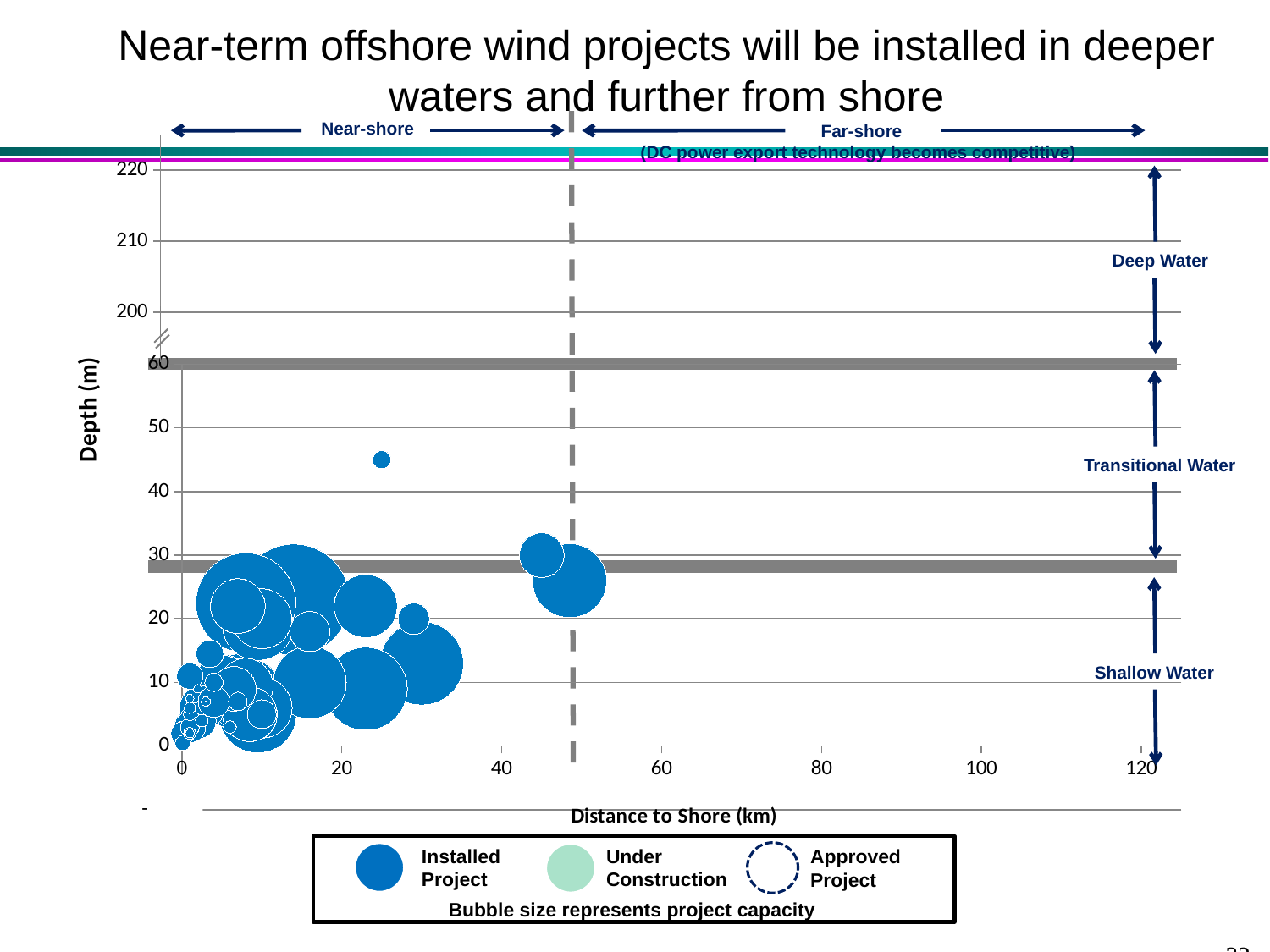

Near-term offshore wind projects will be installed in deeper waters and further from shore
Near-shore

### Chart

| Category | Under Construction |
|---|---|
Far-shore
(DC power export technology becomes competitive)

Deep Water

### Chart

| Category | Installed |
|---|---|
Transitional Water
Shallow Water

Under Construction
Installed Project
Approved Project

Bubble size represents project capacity
32